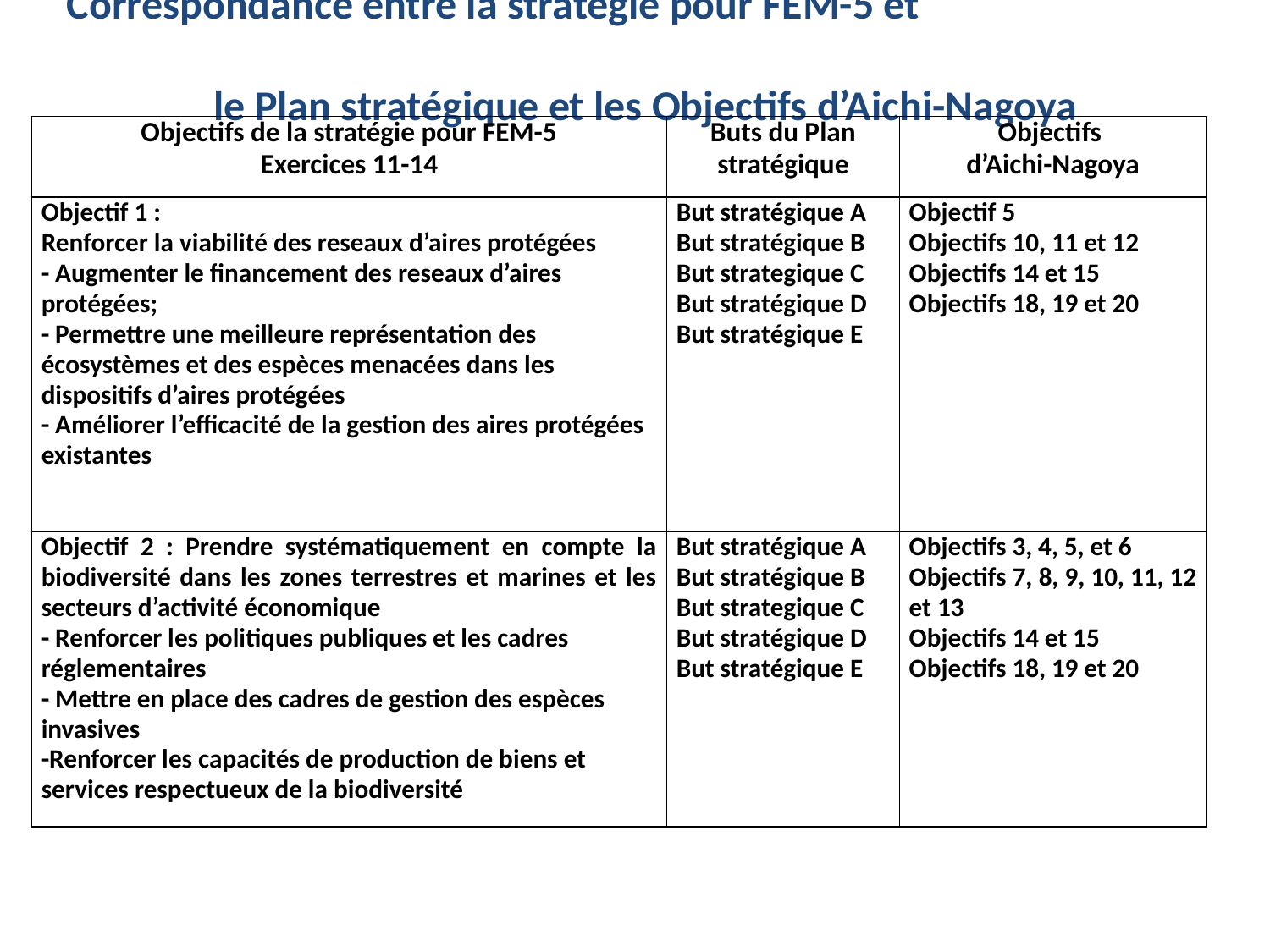

# Correspondance entre la stratégie pour FEM-5 et le Plan stratégique et les Objectifs d’Aichi-Nagoya
| Objectifs de la stratégie pour FEM-5 Exercices 11-14 | Buts du Plan stratégique | Objectifs d’Aichi-Nagoya |
| --- | --- | --- |
| Objectif 1 : Renforcer la viabilité des reseaux d’aires protégées - Augmenter le financement des reseaux d’aires protégées; - Permettre une meilleure représentation des écosystèmes et des espèces menacées dans les dispositifs d’aires protégées - Améliorer l’efficacité de la gestion des aires protégées existantes | But stratégique A But stratégique B But strategique C But stratégique D But stratégique E | Objectif 5 Objectifs 10, 11 et 12 Objectifs 14 et 15 Objectifs 18, 19 et 20 |
| Objectif 2 : Prendre systématiquement en compte la biodiversité dans les zones terrestres et marines et les secteurs d’activité économique - Renforcer les politiques publiques et les cadres réglementaires - Mettre en place des cadres de gestion des espèces invasives -Renforcer les capacités de production de biens et services respectueux de la biodiversité | But stratégique A But stratégique B But strategique C But stratégique D But stratégique E | Objectifs 3, 4, 5, et 6 Objectifs 7, 8, 9, 10, 11, 12 et 13 Objectifs 14 et 15 Objectifs 18, 19 et 20 |